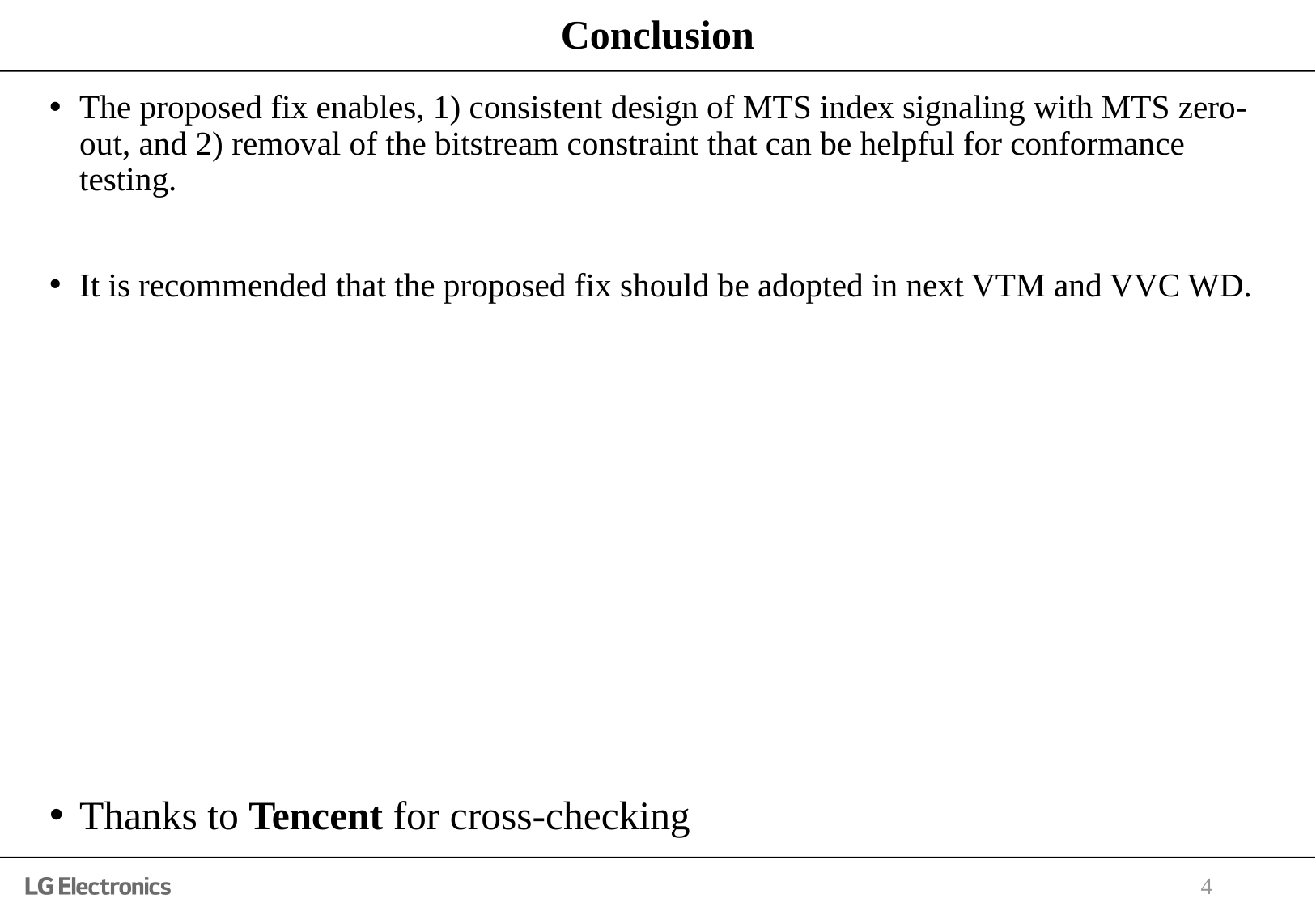

# Conclusion
The proposed fix enables, 1) consistent design of MTS index signaling with MTS zero-out, and 2) removal of the bitstream constraint that can be helpful for conformance testing.

It is recommended that the proposed fix should be adopted in next VTM and VVC WD.

Thanks to Tencent for cross-checking

4